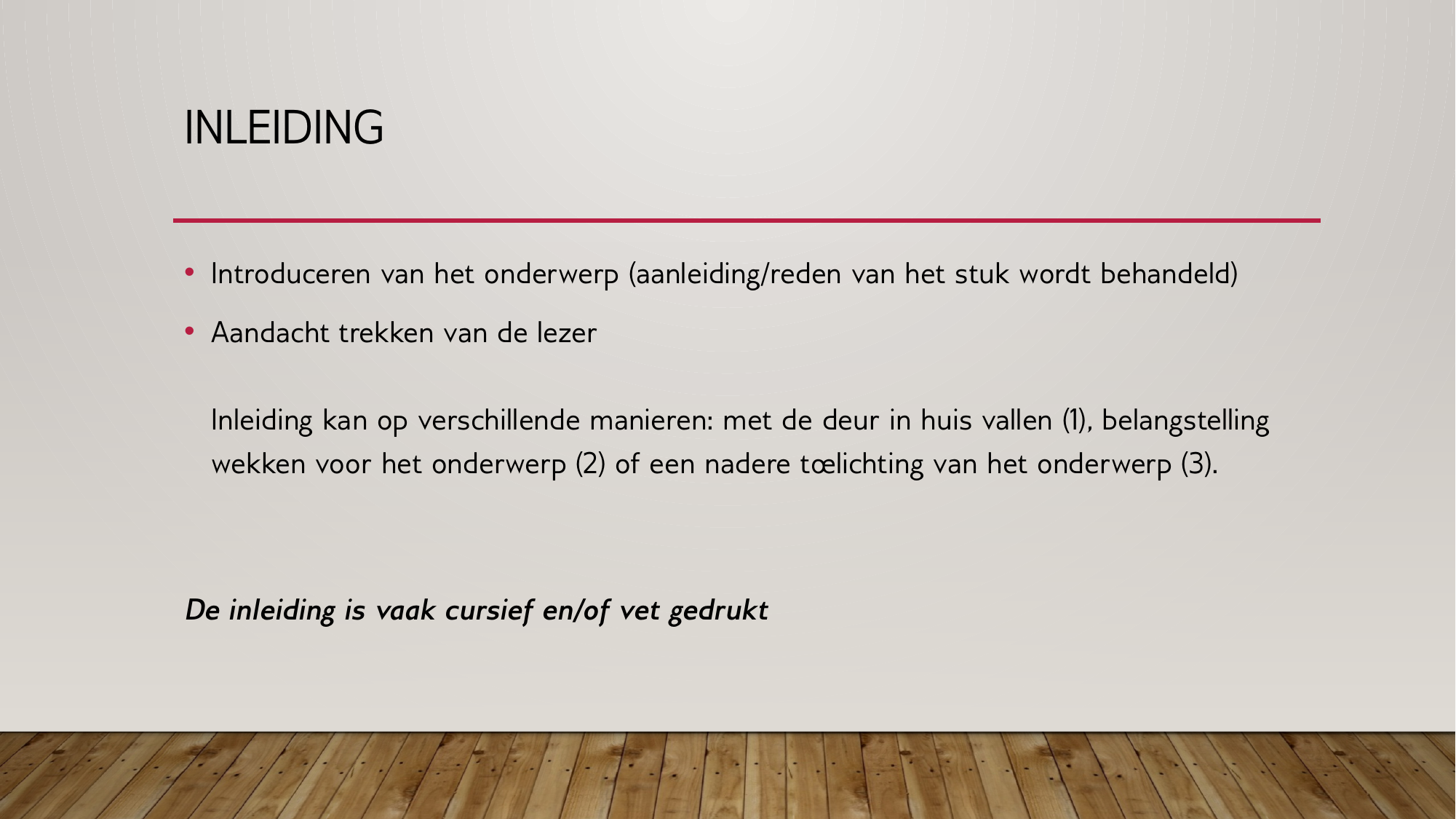

# Inleiding
Introduceren van het onderwerp (aanleiding/reden van het stuk wordt behandeld)
Aandacht trekken van de lezer
Inleiding kan op verschillende manieren: met de deur in huis vallen (1), belangstelling wekken voor het onderwerp (2) of een nadere toelichting van het onderwerp (3).
De inleiding is vaak cursief en/of vet gedrukt